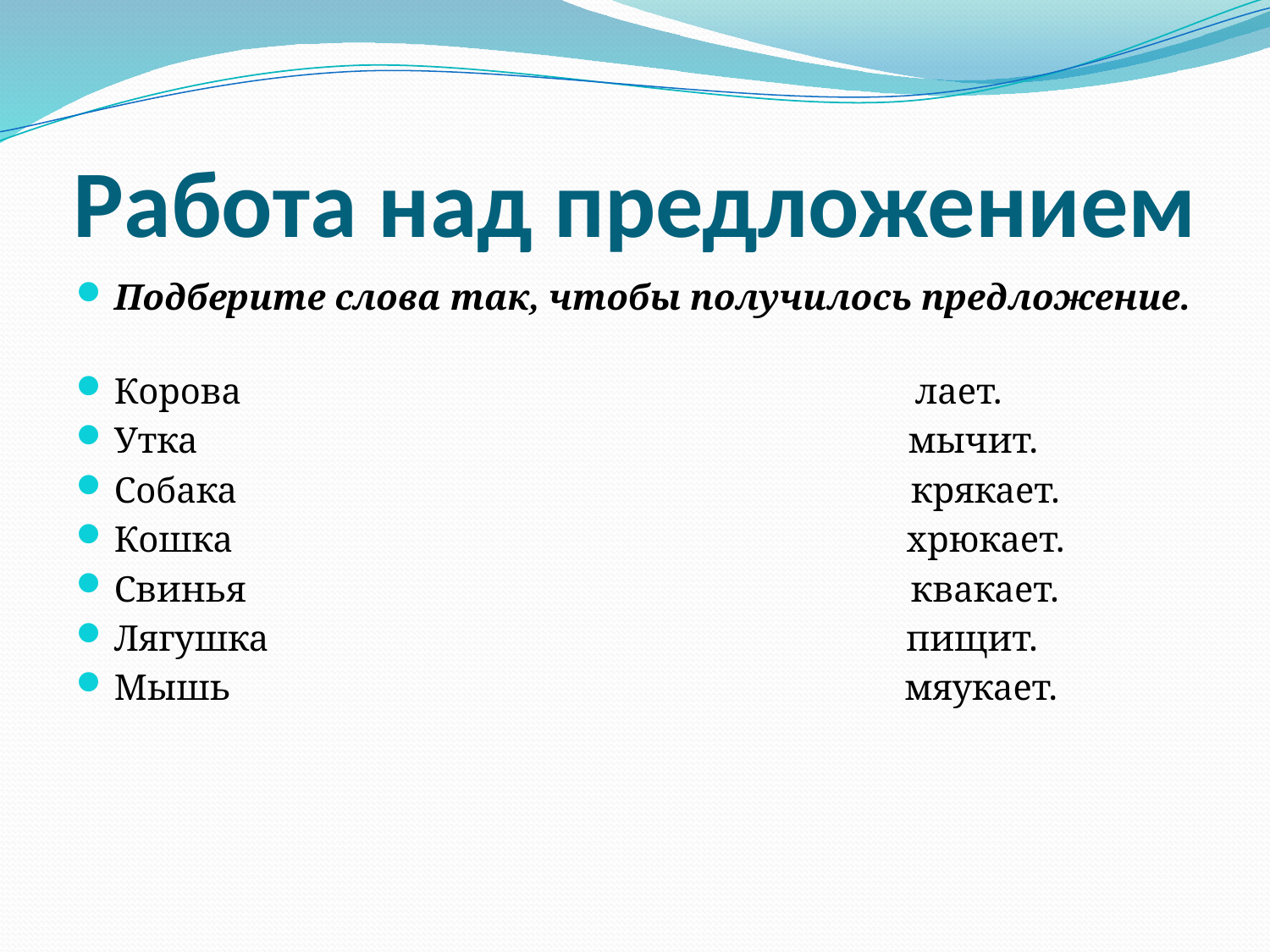

# Работа над предложением
Подберите слова так, чтобы получилось предложение.

Корова                                                                          лает.
Утка                                                                              мычит.
Собака                                                                          крякает.
Кошка                                                                          хрюкает.
Свинья                                                                         квакает.
Лягушка                                                                      пищит.
Мышь                                                                          мяукает.